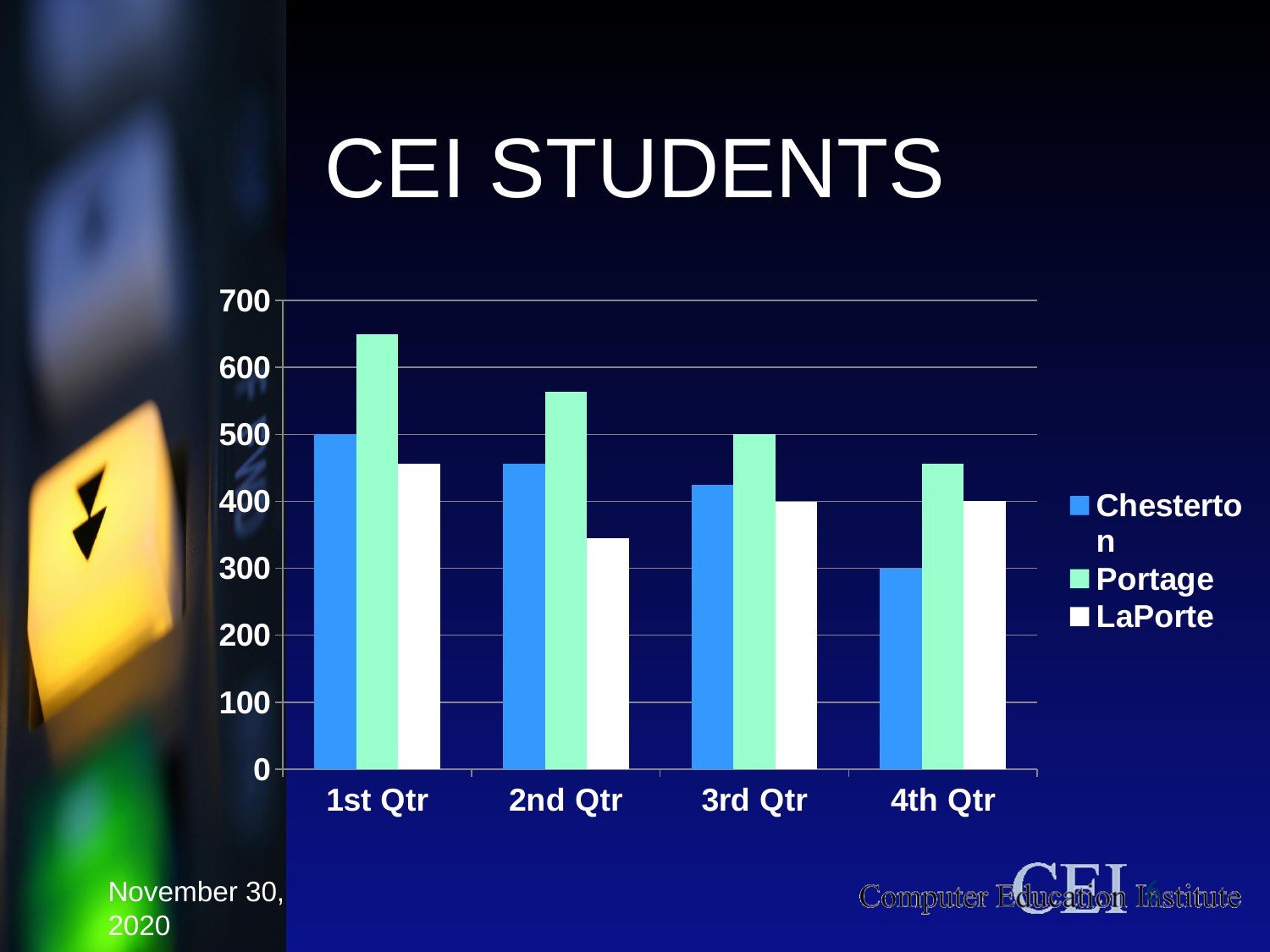

# CEI STUDENTS

### Chart

| Category | Chesterton | Portage | LaPorte |
|---|---|---|---|
| 1st Qtr | 500.0 | 650.0 | 456.0 |
| 2nd Qtr | 456.0 | 563.0 | 345.0 |
| 3rd Qtr | 425.0 | 500.0 | 399.0 |
| 4th Qtr | 300.0 | 456.0 | 400.0 |
November 30, 2020
6